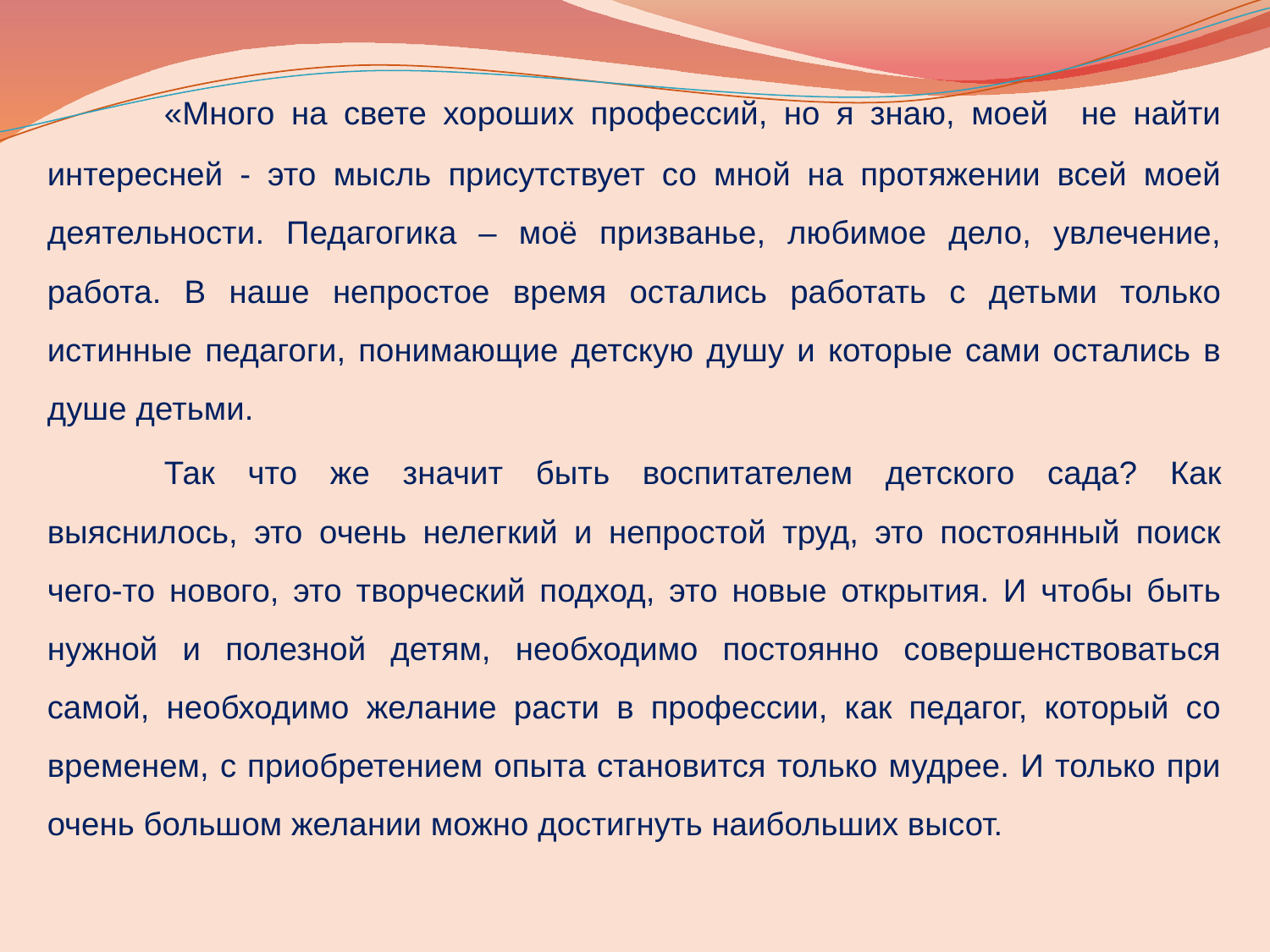

«Много на свете хороших профессий, но я знаю, моей  не найти интересней - это мысль присутствует со мной на протяжении всей моей деятельности. Педагогика – моё призванье, любимое дело, увлечение, работа. В наше непростое время остались работать с детьми только истинные педагоги, понимающие детскую душу и которые сами остались в душе детьми.
	Так что же значит быть воспитателем детского сада? Как выяснилось, это очень нелегкий и непростой труд, это постоянный поиск чего-то нового, это творческий подход, это новые открытия. И чтобы быть нужной и полезной детям, необходимо постоянно совершенствоваться самой, необходимо желание расти в профессии, как педагог, который со временем, с приобретением опыта становится только мудрее. И только при очень большом желании можно достигнуть наибольших высот.